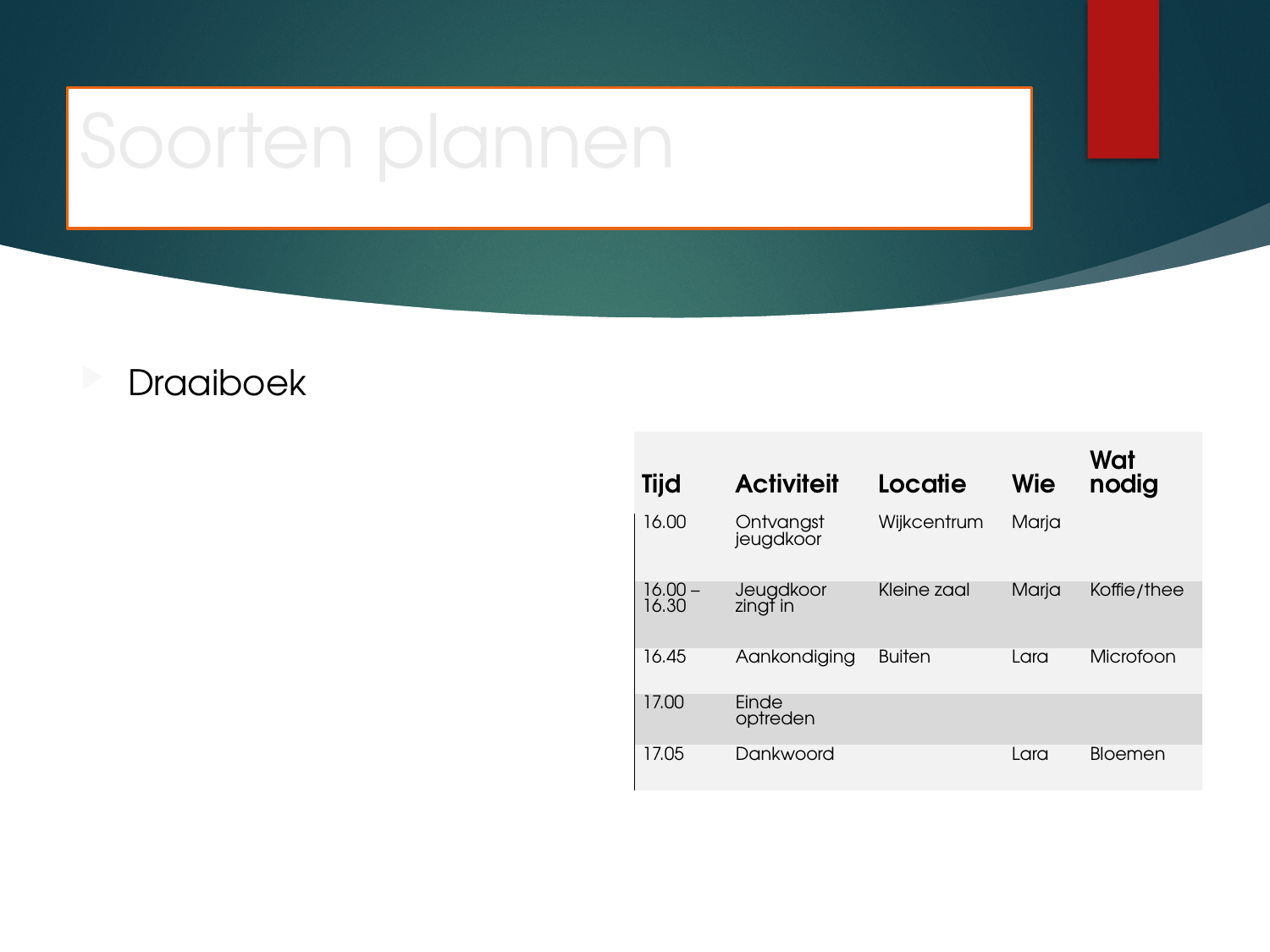

# Soorten plannen

Draaiboek

| Tijd | Activiteit | Locatie | Wie | Wat nodig |
| --- | --- | --- | --- | --- |
| 16.00 | Ontvangst jeugdkoor | Wijkcentrum | Marja |  |
| 16.00 – 16.30 | Jeugdkoor zingt in | Kleine zaal | Marja | Koffie/thee |
| 16.45 | Aankondiging | Buiten | Lara | Microfoon |
| 17.00 | Einde optreden |  |  |  |
| 17.05 | Dankwoord |  | Lara | Bloemen |